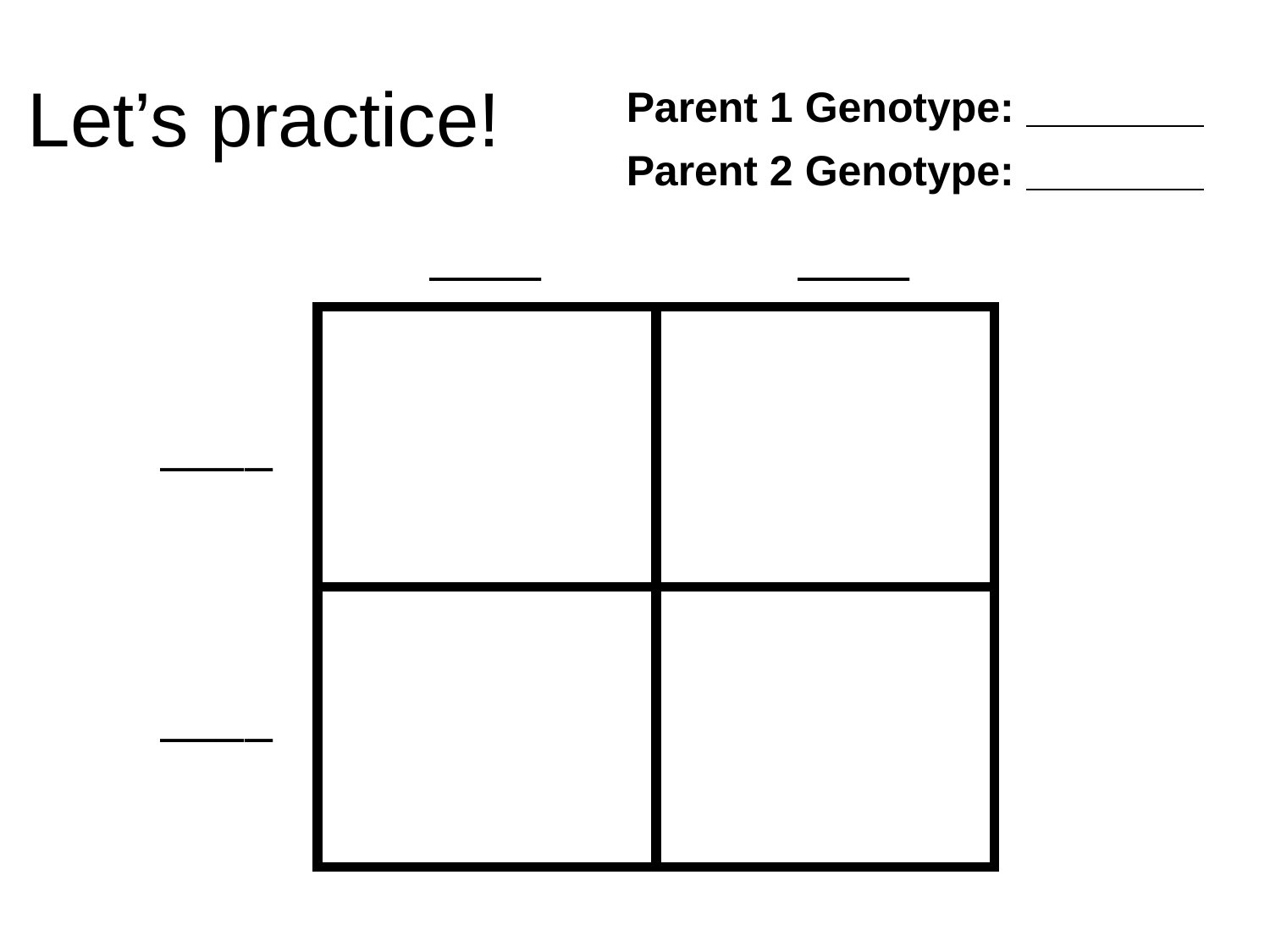

# Let’s practice!
Parent 1 Genotype:
Parent 2 Genotype:
  ____        		 ____
|  |  |
| --- | --- |
|  |  |
____

____